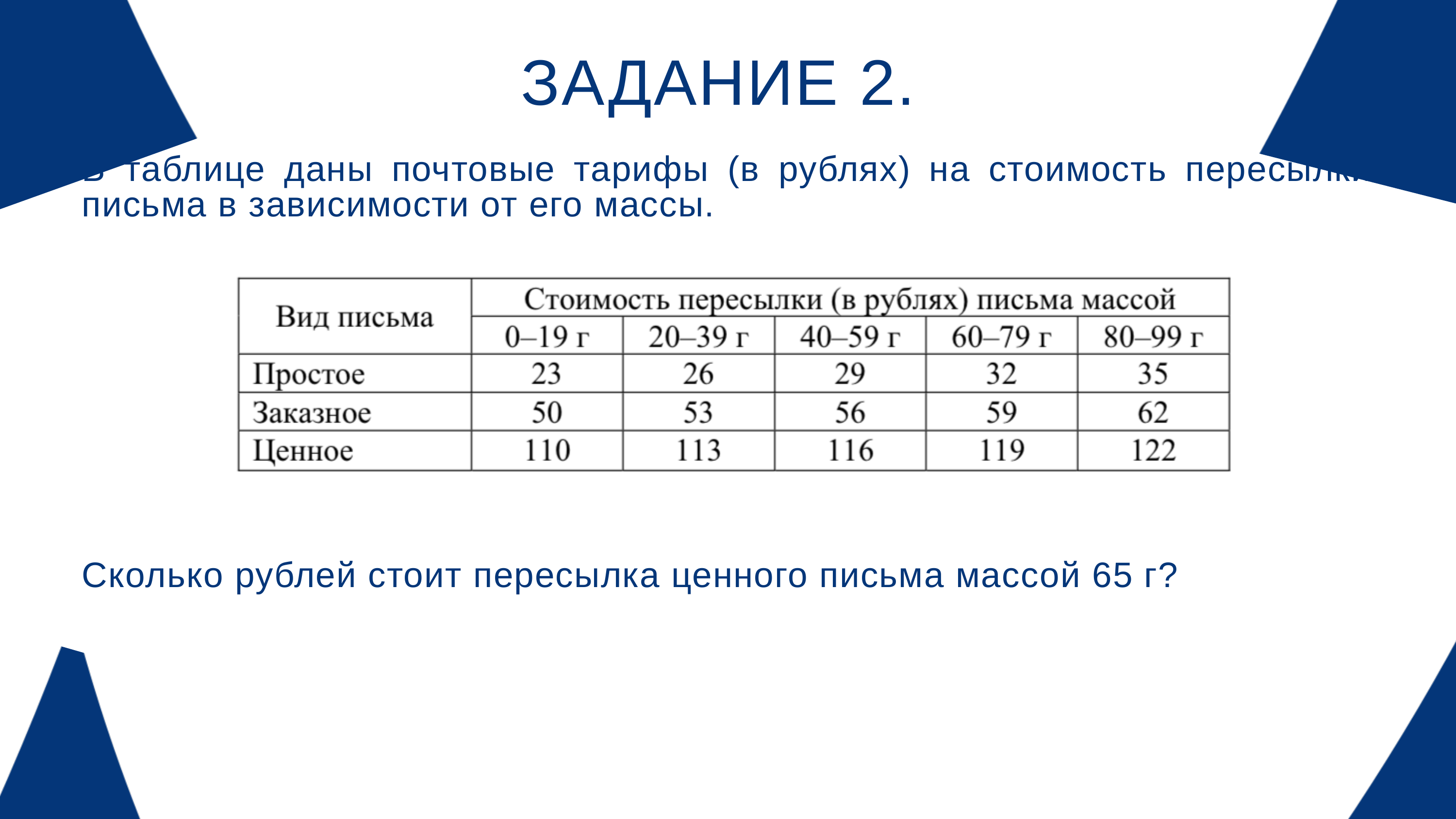

ЗАДАНИЕ 2.
В таблице даны почтовые тарифы (в рублях) на стоимость пересылки письма в зависимости от его массы.

Сколько рублей стоит пересылка ценного письма массой 65 г?